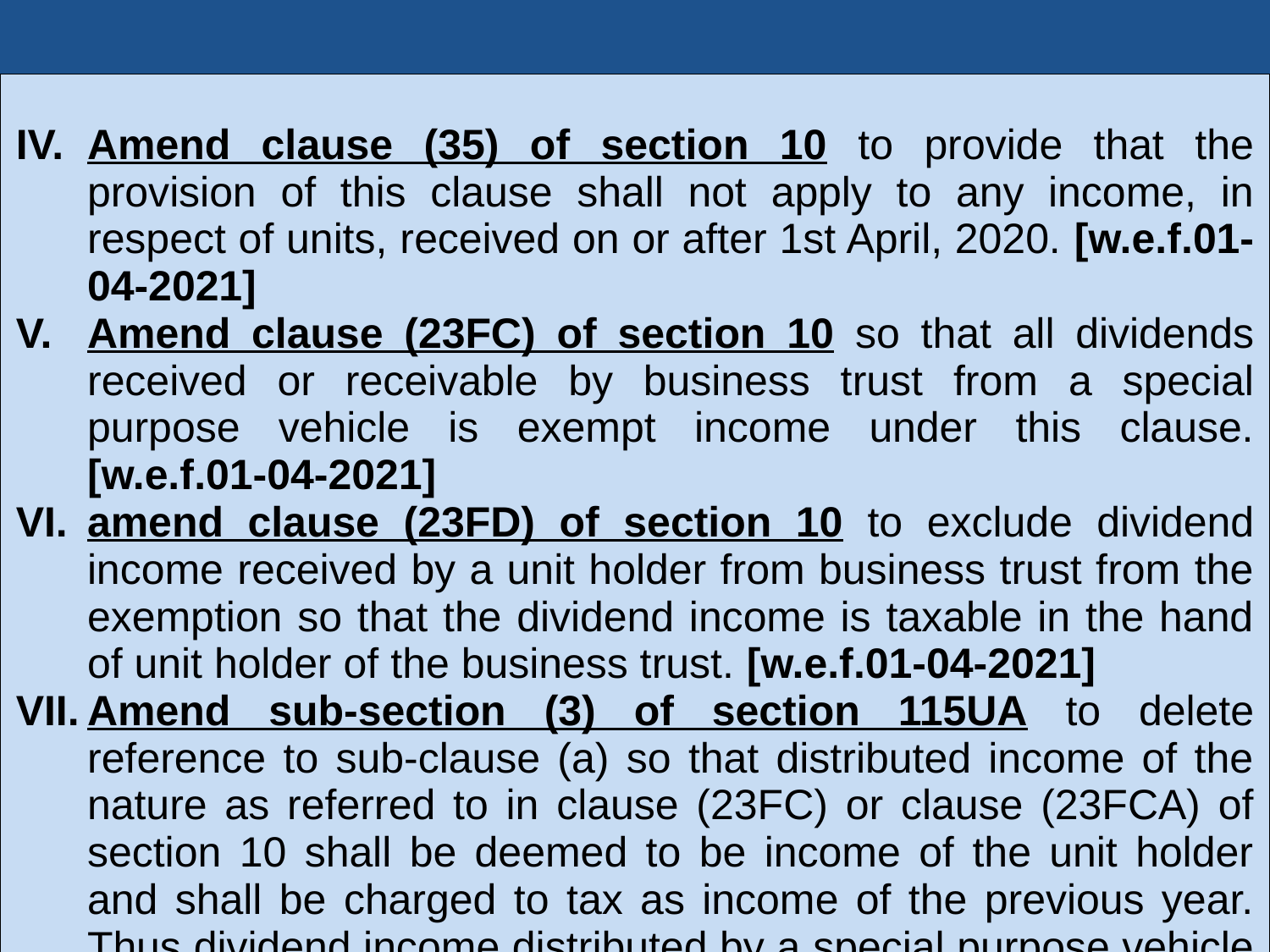

Contd….
#
| Amend clause (35) of section 10 to provide that the provision of this clause shall not apply to any income, in respect of units, received on or after 1st April, 2020. [w.e.f.01-04-2021] Amend clause (23FC) of section 10 so that all dividends received or receivable by business trust from a special purpose vehicle is exempt income under this clause. [w.e.f.01-04-2021] amend clause (23FD) of section 10 to exclude dividend income received by a unit holder from business trust from the exemption so that the dividend income is taxable in the hand of unit holder of the business trust. [w.e.f.01-04-2021] Amend sub-section (3) of section 115UA to delete reference to sub-clause (a) so that distributed income of the nature as referred to in clause (23FC) or clause (23FCA) of section 10 shall be deemed to be income of the unit holder and shall be charged to tax as income of the previous year. Thus dividend income distributed by a special purpose vehicle to business trust would be taxed in the hands of unit holder. [w.e.f.01-04-2021] |
| --- |
178